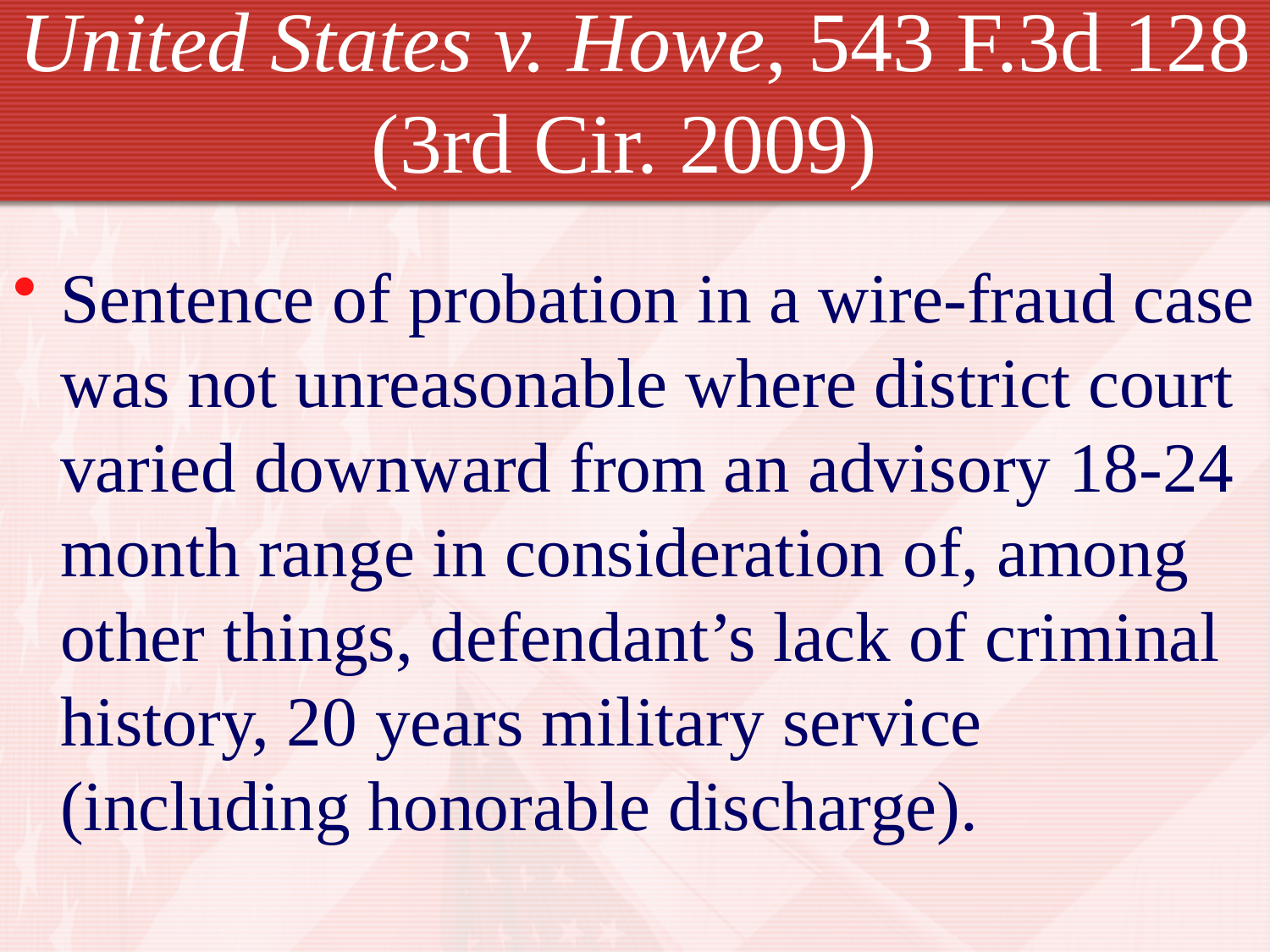

# United States v. Howe, 543 F.3d 128 (3rd Cir. 2009)
Sentence of probation in a wire-fraud case was not unreasonable where district court varied downward from an advisory 18-24 month range in consideration of, among other things, defendant’s lack of criminal history, 20 years military service (including honorable discharge).